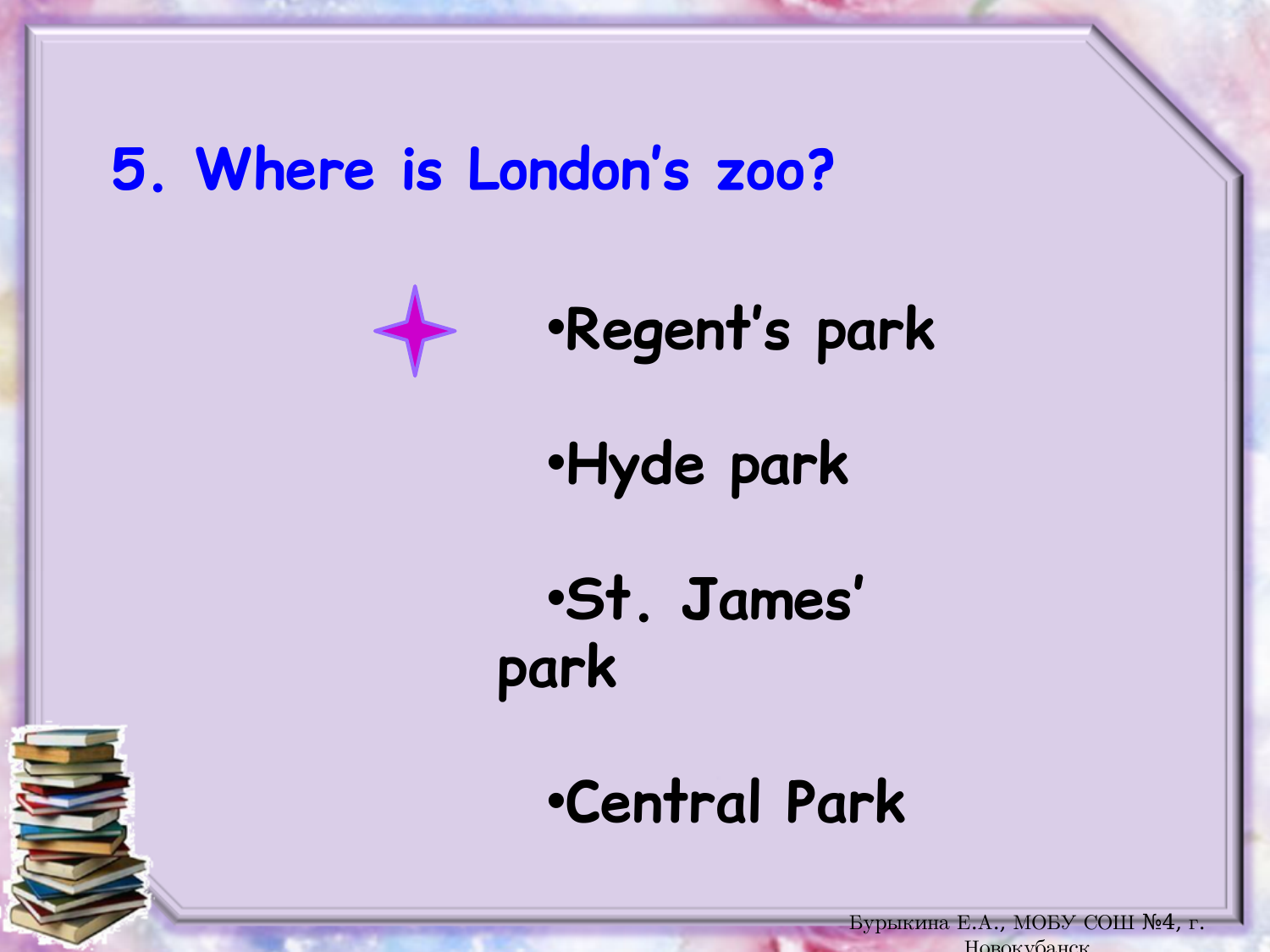

5. Where is London’s zoo?

Regent’s park

Hyde park

St. James’ park

Central Park

Бурыкина Е.А., МОБУ СОШ №4, г. Новокубанск